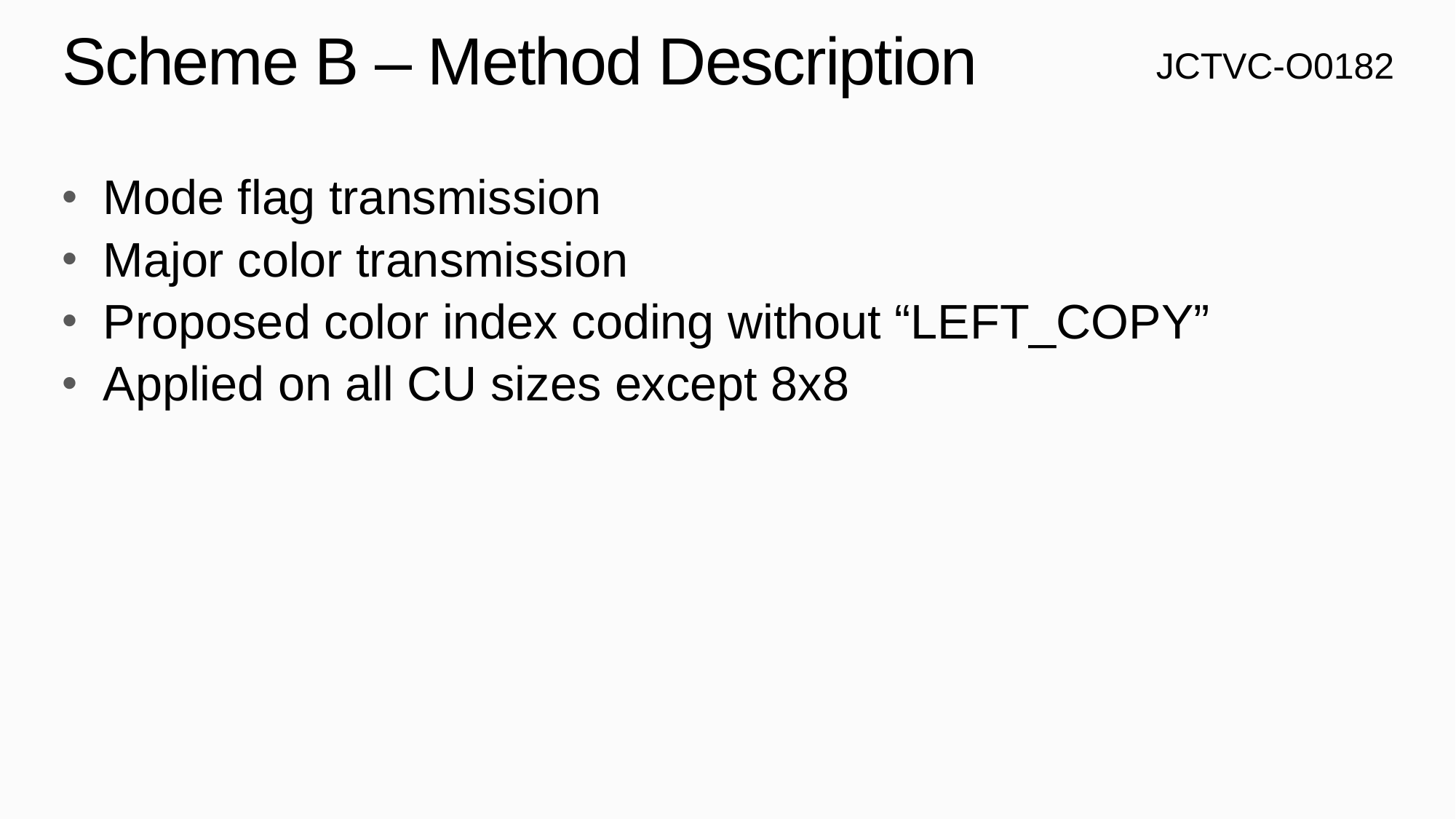

# Scheme B – Method Description
Mode flag transmission
Major color transmission
Proposed color index coding without “LEFT_COPY”
Applied on all CU sizes except 8x8